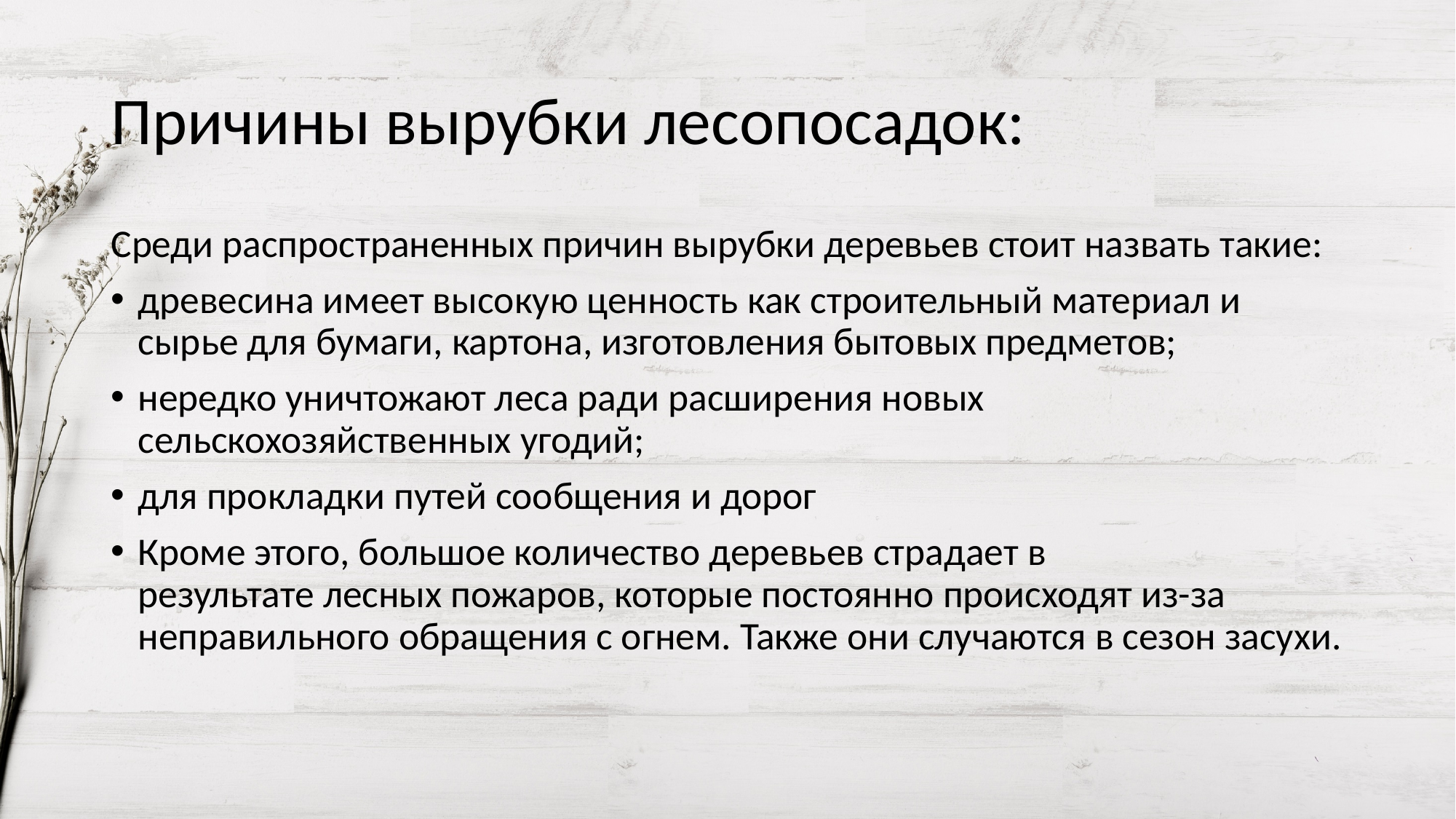

# Причины вырубки лесопосадок:
Среди распространенных причин вырубки деревьев стоит назвать такие:
древесина имеет высокую ценность как строительный материал и сырье для бумаги, картона, изготовления бытовых предметов;
нередко уничтожают леса ради расширения новых сельскохозяйственных угодий;
для прокладки путей сообщения и дорог
Кроме этого, большое количество деревьев страдает в результате лесных пожаров, которые постоянно происходят из-за неправильного обращения с огнем. Также они случаются в сезон засухи.